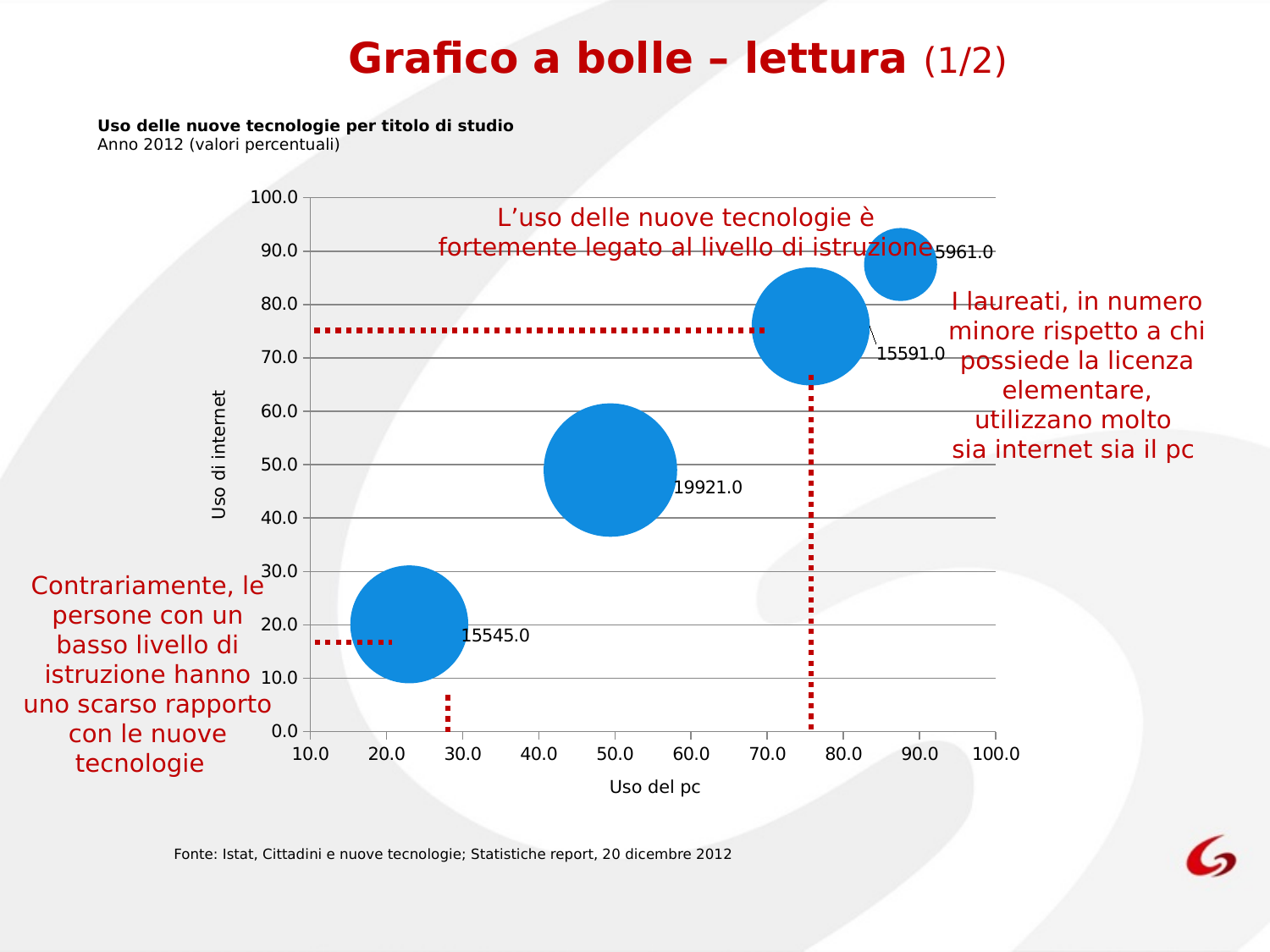

Grafico a bolle – lettura (1/2)
Uso delle nuove tecnologie per titolo di studio
Anno 2012 (valori percentuali)

### Chart

| Category |  |
|---|---|
L’uso delle nuove tecnologie è fortemente legato al livello di istruzione
I laureati, in numero minore rispetto a chi possiede la licenza elementare, utilizzano molto
sia internet sia il pc
Uso di internet
Contrariamente, le persone con un basso livello di istruzione hanno uno scarso rapporto con le nuove tecnologie
Uso del pc
Fonte: Istat, Cittadini e nuove tecnologie; Statistiche report, 20 dicembre 2012